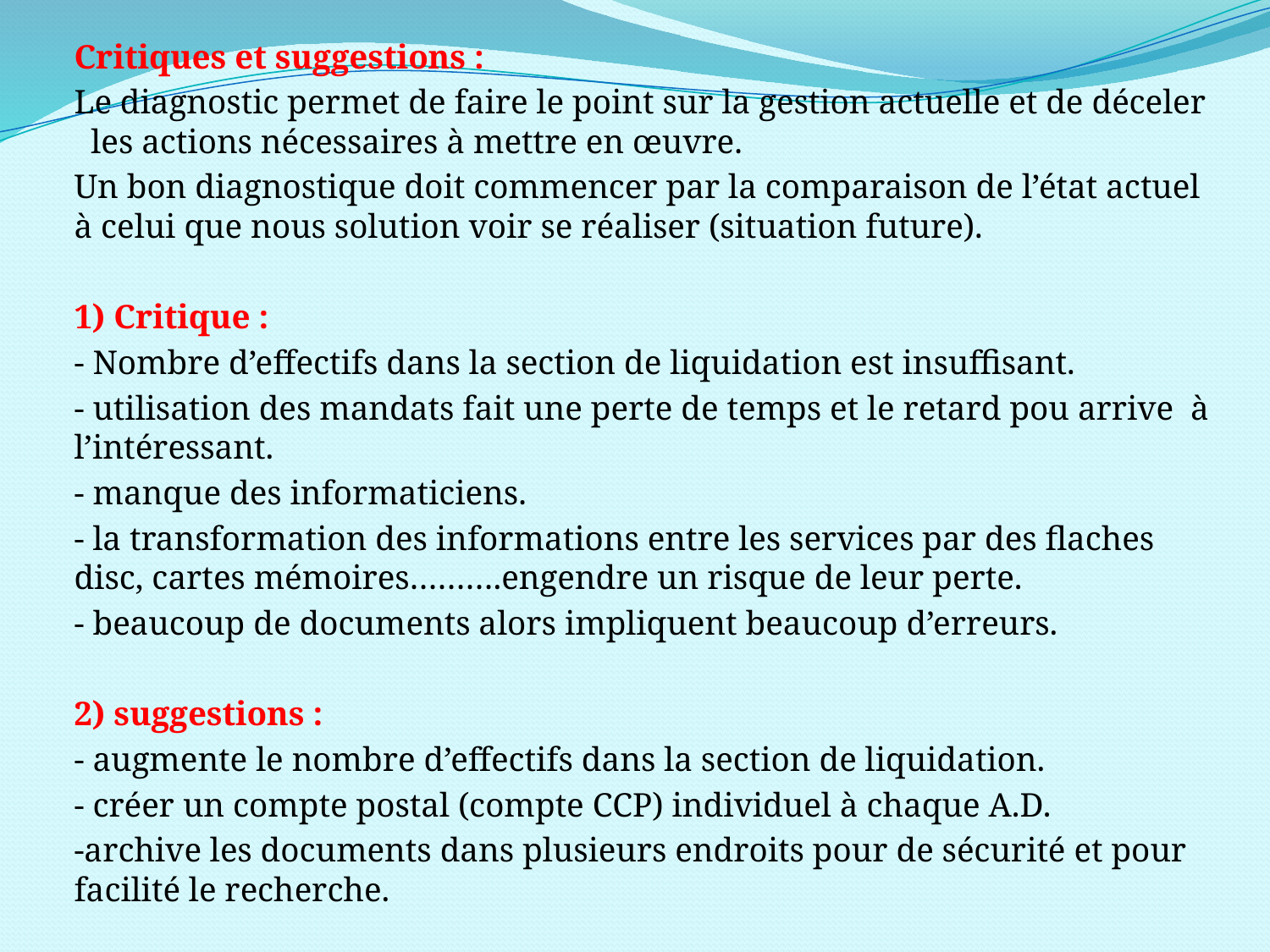

Critiques et suggestions :
Le diagnostic permet de faire le point sur la gestion actuelle et de déceler   les actions nécessaires à mettre en œuvre.
Un bon diagnostique doit commencer par la comparaison de l’état actuel à celui que nous solution voir se réaliser (situation future).

1) Critique :
- Nombre d’effectifs dans la section de liquidation est insuffisant.
- utilisation des mandats fait une perte de temps et le retard pou arrive  à l’intéressant.
- manque des informaticiens.
- la transformation des informations entre les services par des flaches  disc, cartes mémoires……….engendre un risque de leur perte.
- beaucoup de documents alors impliquent beaucoup d’erreurs.

2) suggestions :
- augmente le nombre d’effectifs dans la section de liquidation.
- créer un compte postal (compte CCP) individuel à chaque A.D.
-archive les documents dans plusieurs endroits pour de sécurité et pour  facilité le recherche.